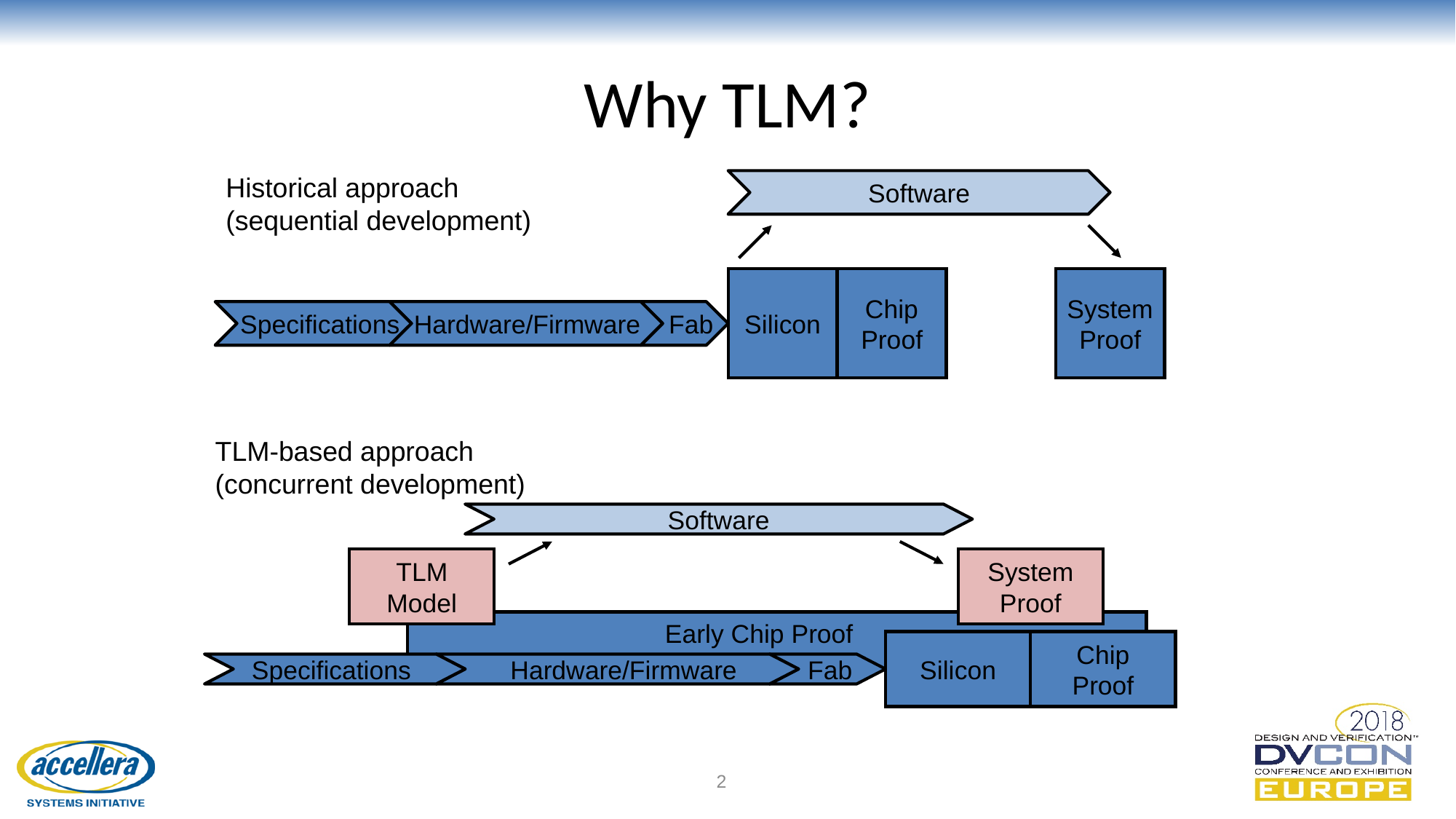

Why TLM?
Historical approach
(sequential development)

Software

Silicon
Chip
Proof
System
Proof

  Specifications  Hardware/Firmware    Fab
TLM-based approach
(concurrent development)

Software

TLM
Model
System
Proof
Early Chip Proof
Silicon
Chip
Proof
Specifications              Hardware/Firmware          Fab

2